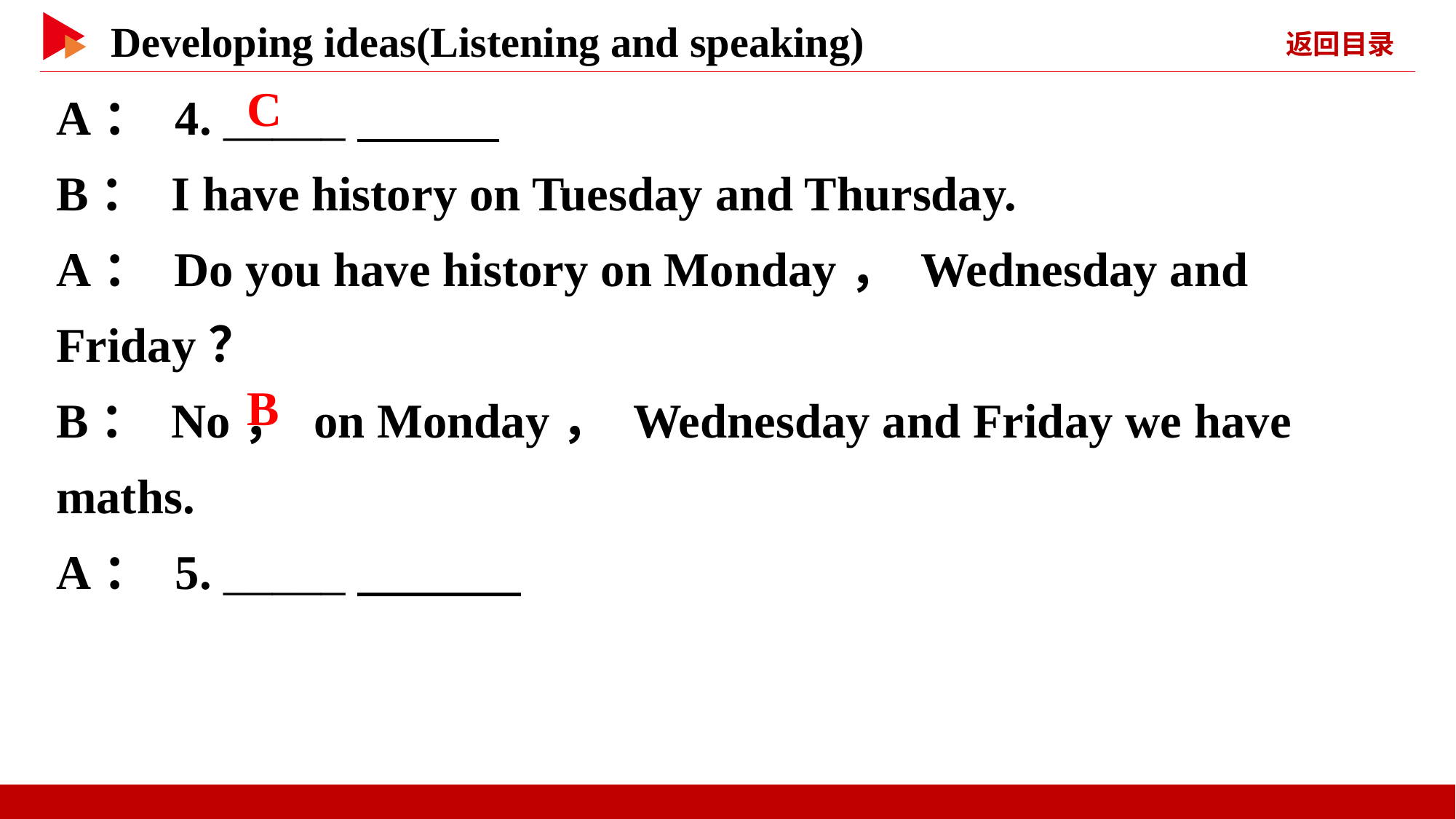

A： 4. _____
B： I have history on Tuesday and Thursday.
A： Do you have history on Monday， Wednesday and Friday？
B： No， on Monday， Wednesday and Friday we have maths.
A： 5. _____
　C
　B